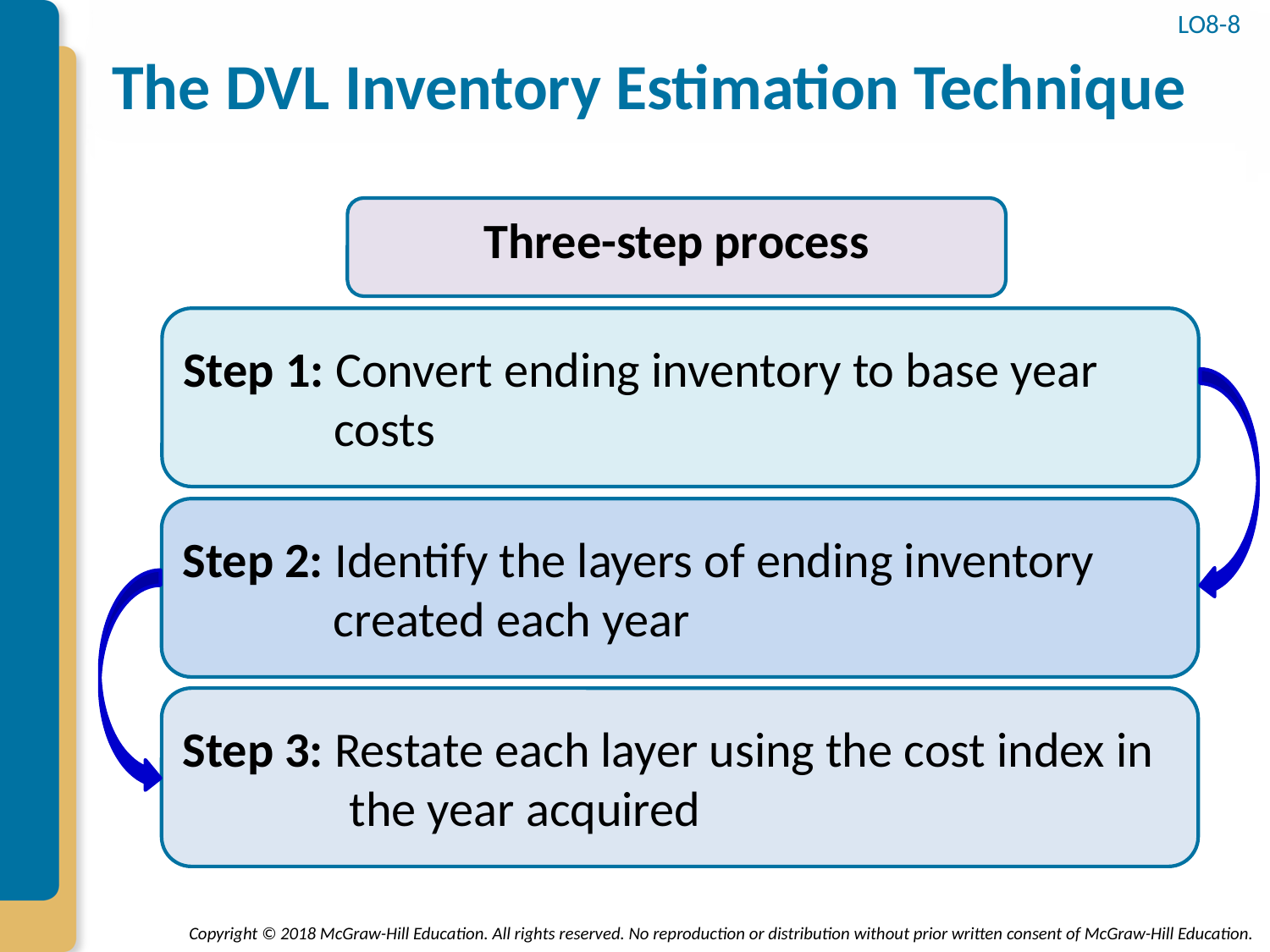

LO8-8
# The DVL Inventory Estimation Technique

Three-step process
Step 1: Convert ending inventory to base year costs

Step 2: Identify the layers of ending inventory created each year

Step 3: Restate each layer using the cost index in the year acquired